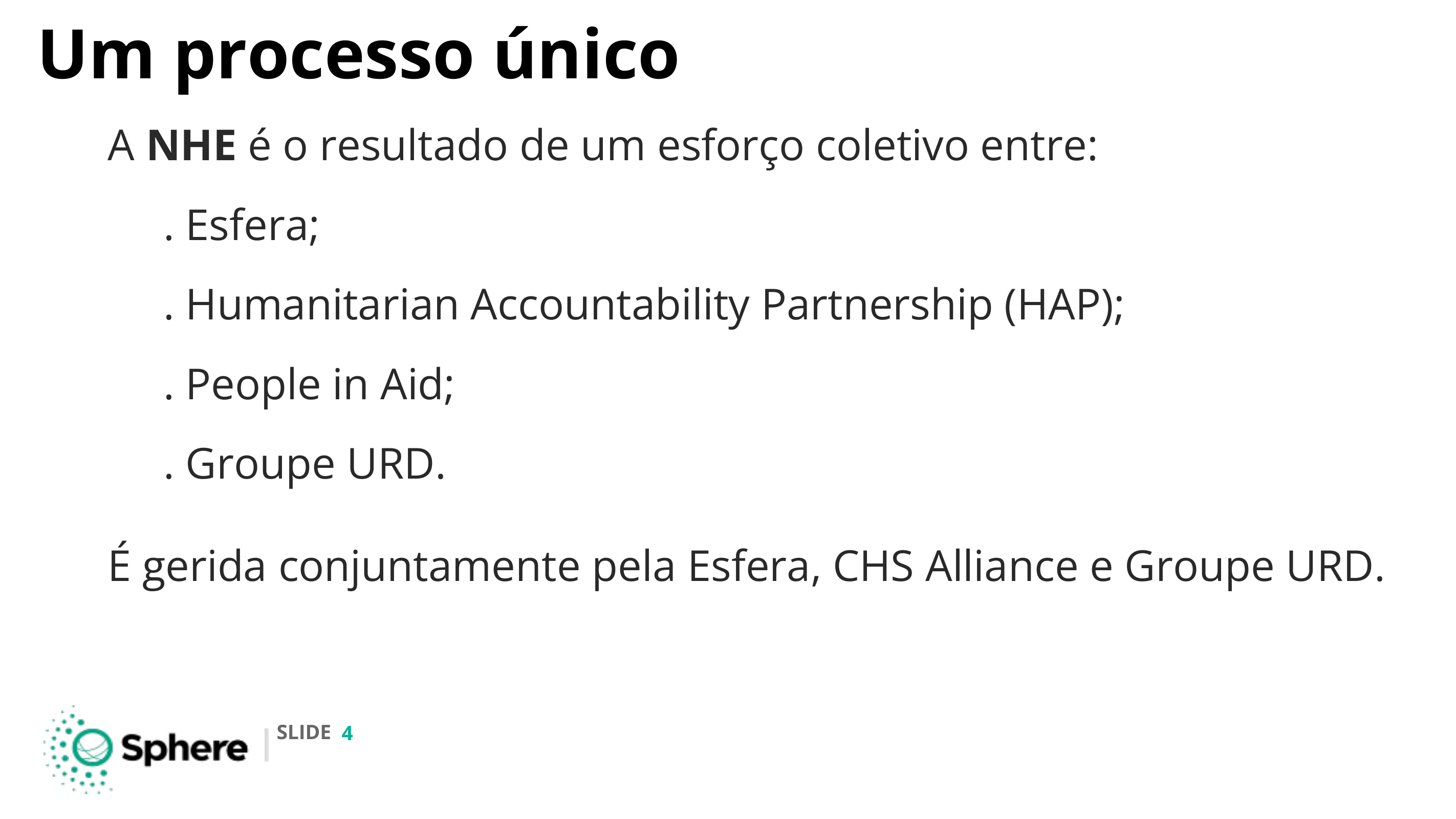

# Um processo único
A NHE é o resultado de um esforço coletivo entre:
     . Esfera;
     . Humanitarian Accountability Partnership (HAP);
     . People in Aid;
     . Groupe URD.
É gerida conjuntamente pela Esfera, CHS Alliance e Groupe URD.
4